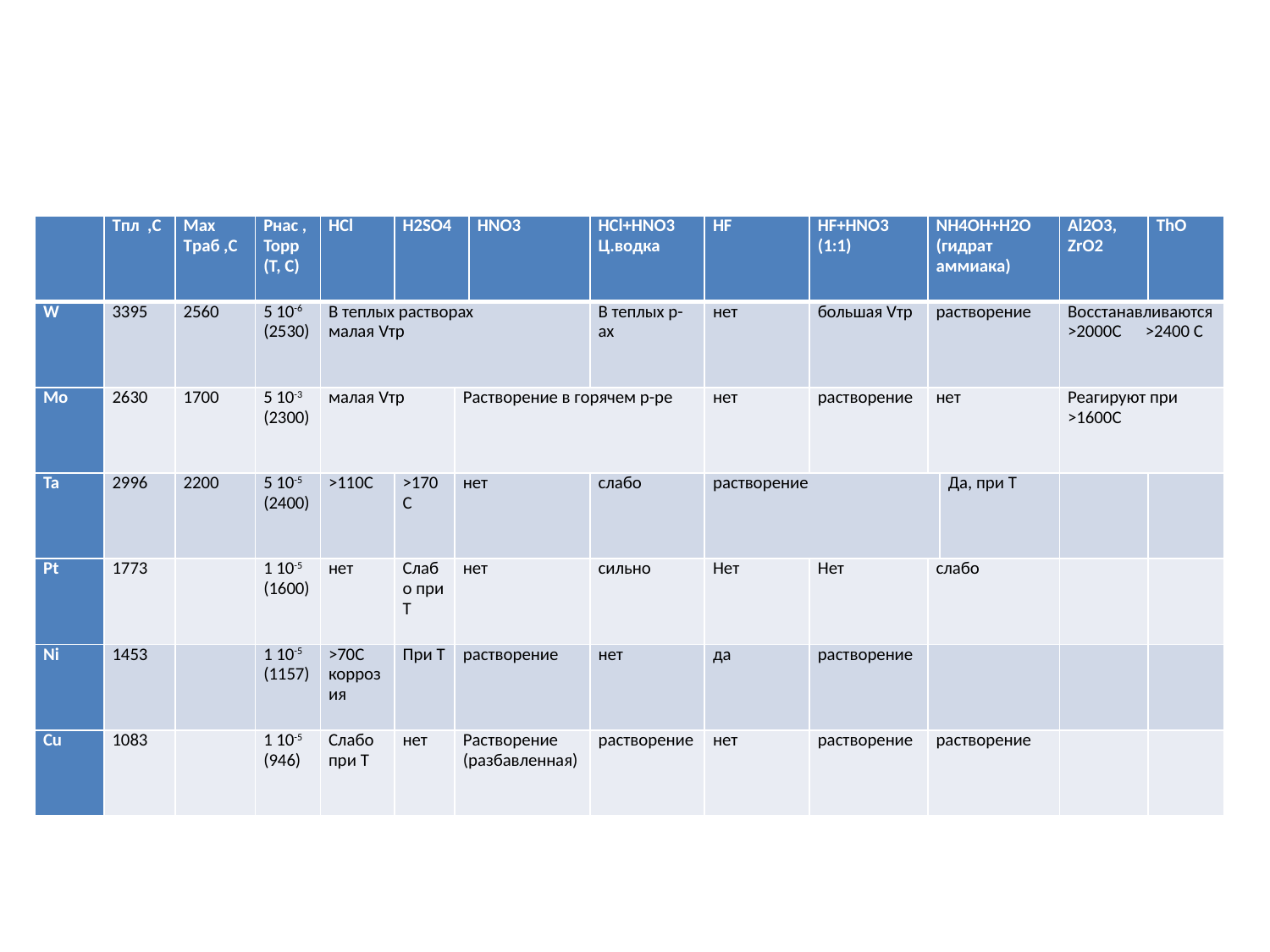

#
|  | Tпл ,C | Max Tраб ,C | Pнас , Торр (Т, С) | HCl | H2SO4 |  | HNO3 | HCl+HNO3 Ц.водка | HF | HF+HNO3 (1:1) | NH4OH+H2O (гидрат аммиака) |  | Al2O3, ZrO2 | ThO |
| --- | --- | --- | --- | --- | --- | --- | --- | --- | --- | --- | --- | --- | --- | --- |
| W | 3395 | 2560 | 5 10-6 (2530) | В теплых растворах малая Vтр |  |  |  | В теплых р-ах | нет | большая Vтр | растворение |  | Восстанавливаются >2000С >2400 С |  |
| Mo | 2630 | 1700 | 5 10-3 (2300) | малая Vтр |  | Растворение в горячем р-ре |  |  | нет | растворение | нет |  | Реагируют при >1600С |  |
| Ta | 2996 | 2200 | 5 10-5 (2400) | >110С | >170С | нет |  | слабо | растворение |  |  | Да, при Т |  |  |
| Pt | 1773 |  | 1 10-5 (1600) | нет | Слабо при Т | нет |  | сильно | Нет | Нет | слабо |  |  |  |
| Ni | 1453 |  | 1 10-5 (1157) | >70С коррозия | При Т | растворение |  | нет | да | растворение |  |  |  |  |
| Cu | 1083 |  | 1 10-5 (946) | Слабо при Т | нет | Растворение (разбавленная) |  | растворение | нет | растворение | растворение |  |  |  |